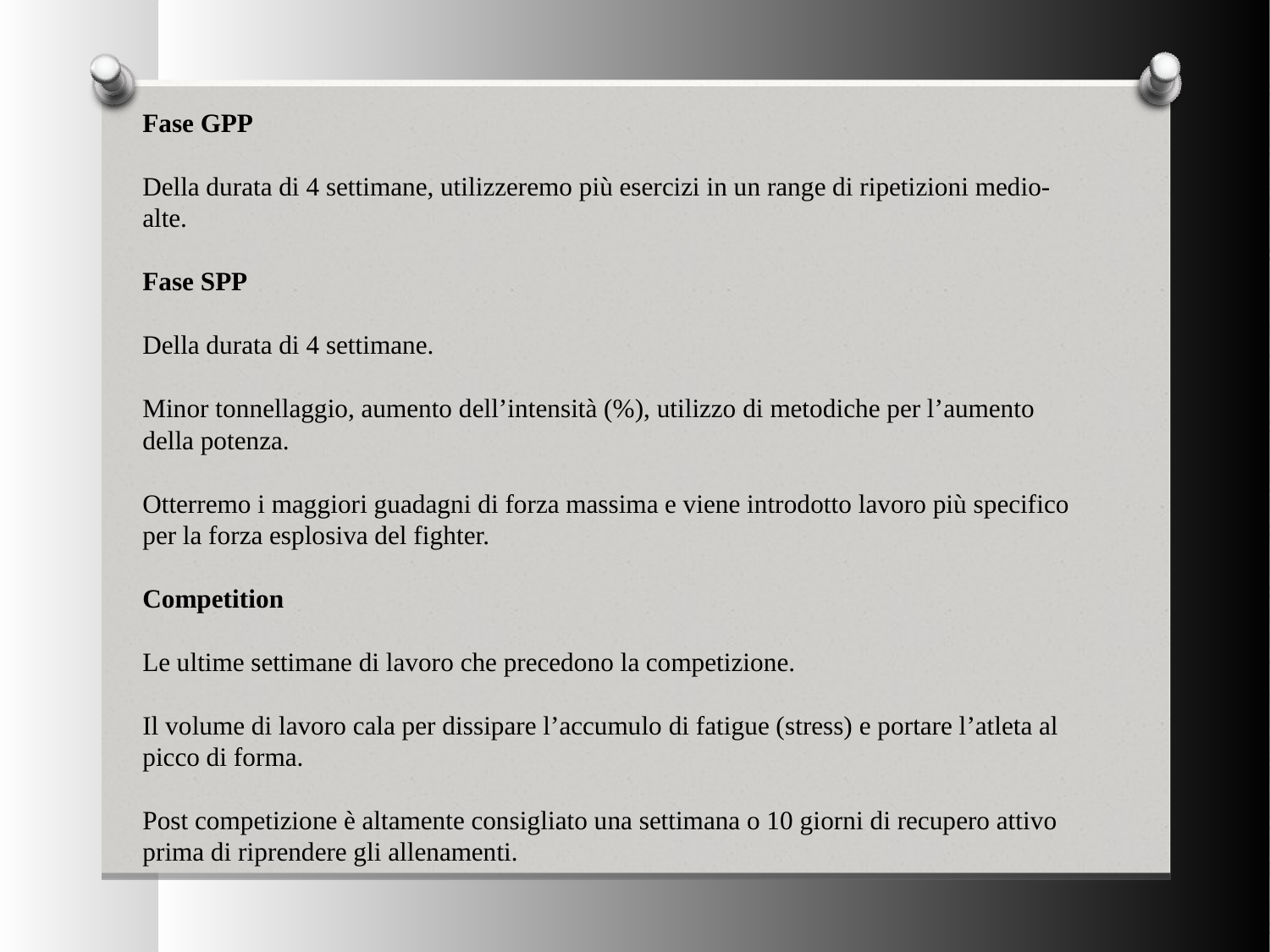

Fase GPP

Della durata di 4 settimane, utilizzeremo più esercizi in un range di ripetizioni medio-alte.

Fase SPP

Della durata di 4 settimane.

Minor tonnellaggio, aumento dell’intensità (%), utilizzo di metodiche per l’aumento della potenza.

Otterremo i maggiori guadagni di forza massima e viene introdotto lavoro più specifico per la forza esplosiva del fighter.

Competition

Le ultime settimane di lavoro che precedono la competizione.

Il volume di lavoro cala per dissipare l’accumulo di fatigue (stress) e portare l’atleta al picco di forma.

Post competizione è altamente consigliato una settimana o 10 giorni di recupero attivo prima di riprendere gli allenamenti.